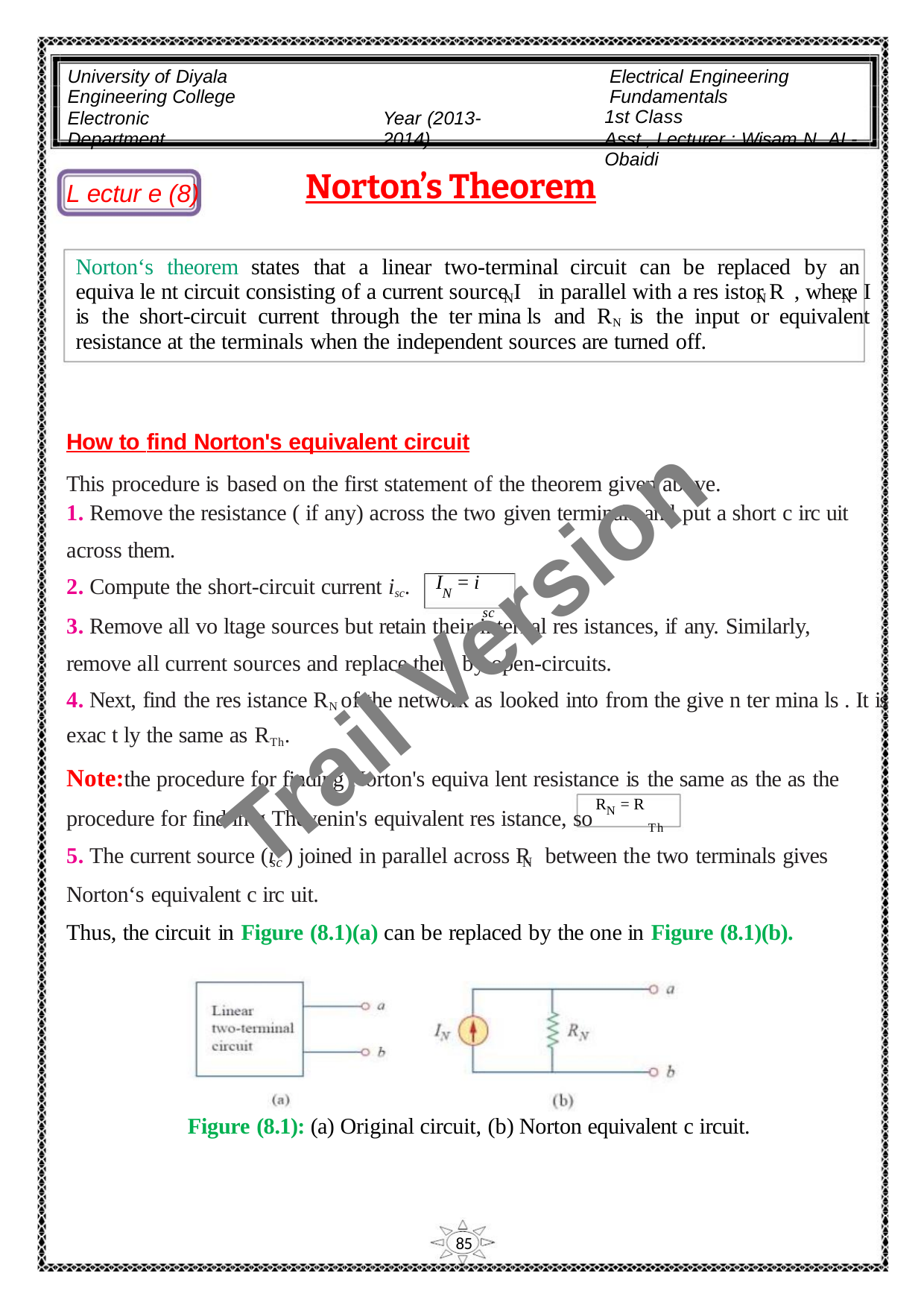

University of Diyala
Engineering College
Electronic Department
Electrical Engineering Fundamentals
1st Class
Asst., Lecturer : Wisam N. AL-Obaidi
Year (2013-2014)
Norton’s Theorem
L ectur e (8)
Norton‘s theorem states that a linear two-terminal circuit can be replaced by an
equiva le nt circuit consisting of a current source I in parallel with a res istor R , where I
N
N
N
is the short-circuit current through the ter mina ls and RN is the input or equivalent
resistance at the terminals when the independent sources are turned off.
How to find Norton's equivalent circuit
This procedure is based on the first statement of the theorem given above.
1. Remove the resistance ( if any) across the two given terminals and put a short c irc uit
across them.
2. Compute the short-circuit current isc.
IN = i
sc
Trail Version
Trail Version
Trail Version
Trail Version
Trail Version
Trail Version
Trail Version
Trail Version
Trail Version
Trail Version
Trail Version
Trail Version
Trail Version
3. Remove all vo ltage sources but retain their internal res istances, if any. Similarly,
remove all current sources and replace them by open-circuits.
4. Next, find the res istance RN of the network as looked into from the give n ter mina ls . It is
exac t ly the same as RTh.
Note:the procedure for finding Norton's equiva lent resistance is the same as the as the
RN = R
Th
procedure for find in g Thevenin's equivalent res istance, so
5. The current source (i ) joined in parallel across R between the two terminals gives
sc
N
Norton‘s equivalent c irc uit.
Thus, the circuit in Figure (8.1)(a) can be replaced by the one in Figure (8.1)(b).
Figure (8.1): (a) Original circuit, (b) Norton equivalent c ircuit.
85